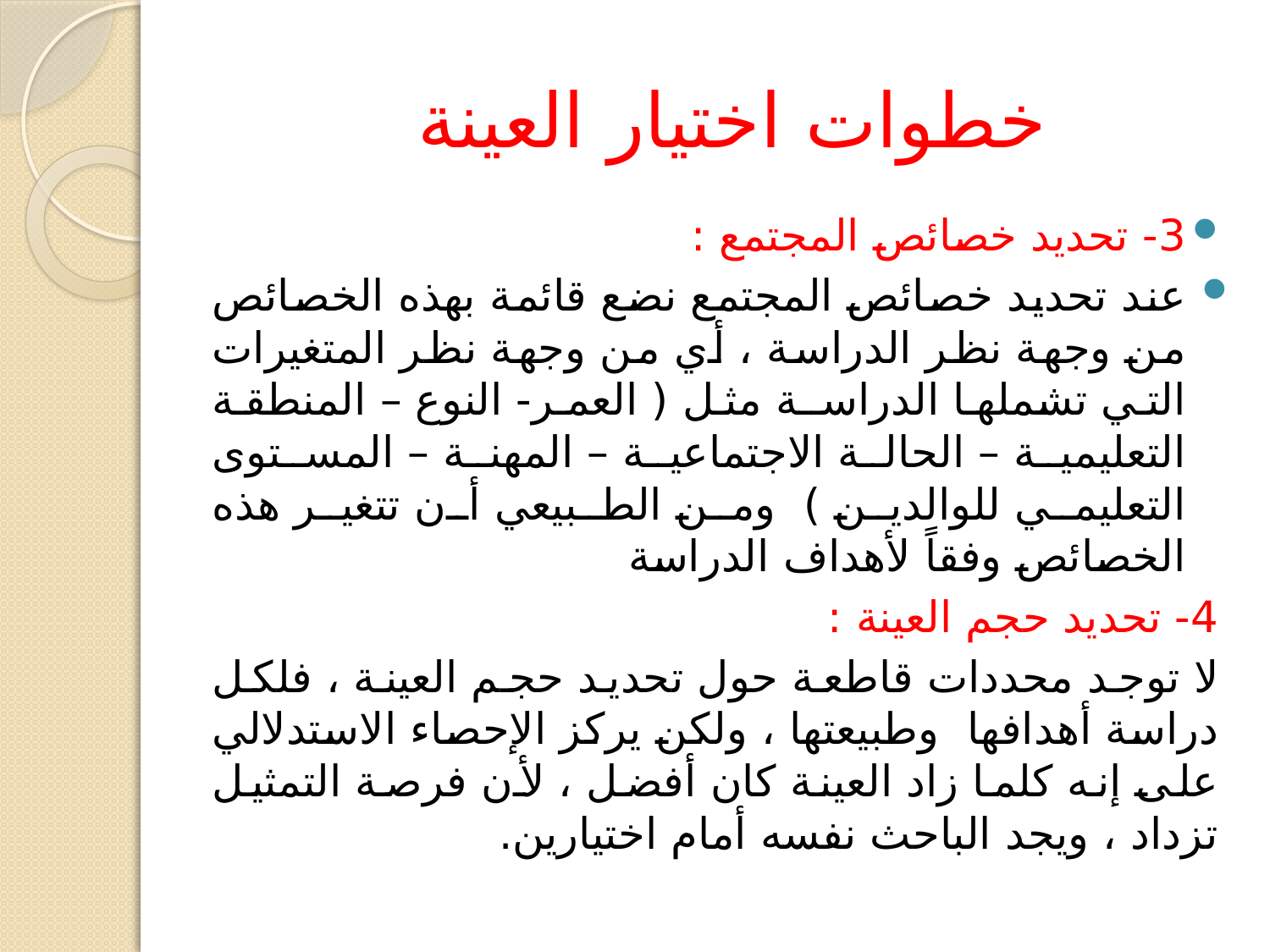

# خطوات اختيار العينة
3- تحديد خصائص المجتمع :
عند تحديد خصائص المجتمع نضع قائمة بهذه الخصائص من وجهة نظر الدراسة ، أي من وجهة نظر المتغيرات التي تشملها الدراسـة مثل ( العمر- النوع – المنطقة التعليمية – الحالة الاجتماعية – المهنة – المستوى التعليمي للوالدين )  ومن الطبيعي أن تتغير هذه الخصائص وفقاً لأهداف الدراسة
4- تحديد حجم العينة :
لا توجد محددات قاطعة حول تحديد حجم العينة ، فلكل دراسة أهدافها  وطبيعتها ، ولكن يركز الإحصاء الاستدلالي على إنه كلما زاد العينة كان أفضل ، لأن فرصة التمثيل تزداد ، ويجد الباحث نفسه أمام اختيارين.